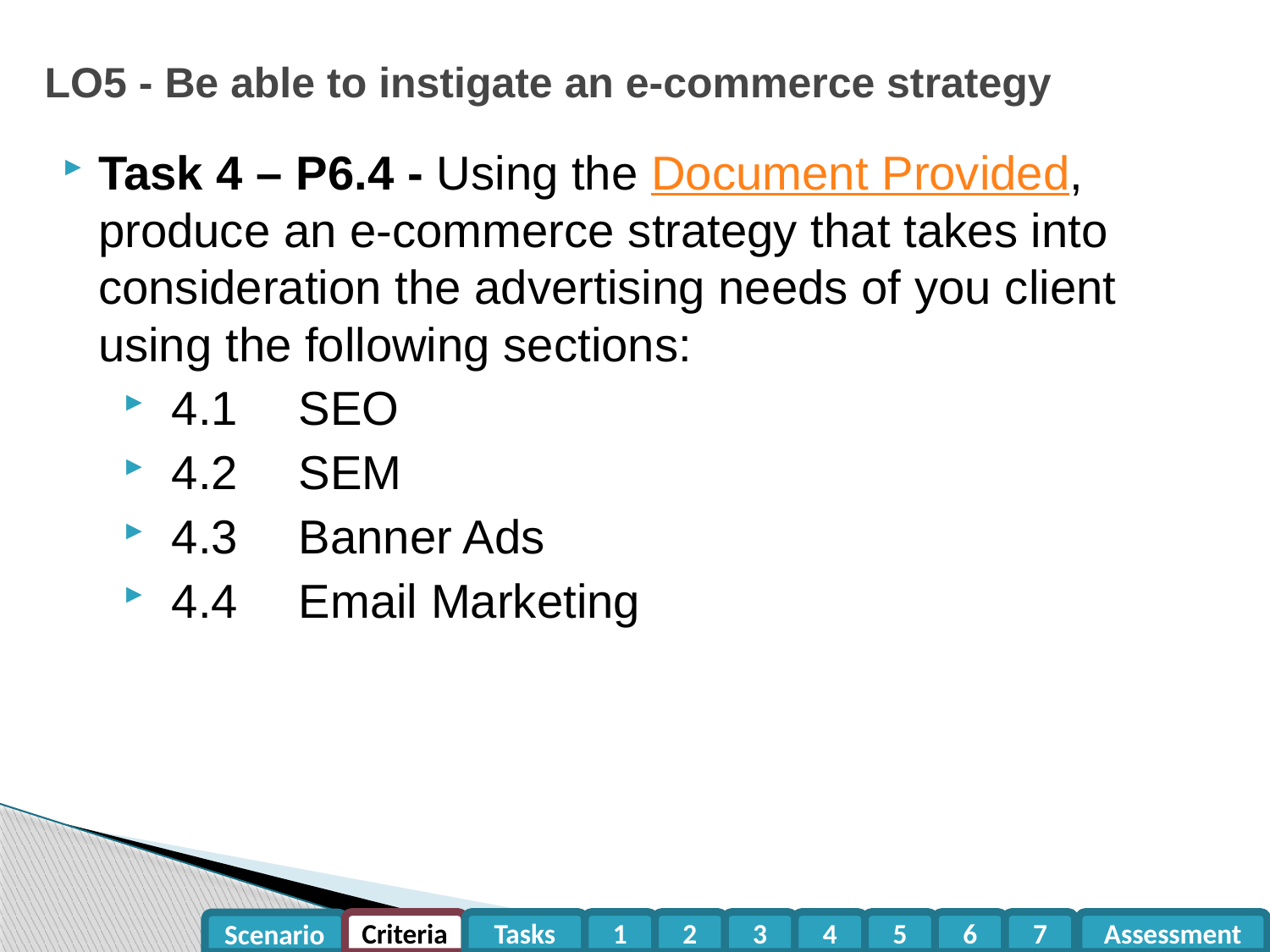

# LO5 - Be able to instigate an e-commerce strategy
Task 4 – P6.4 - Using the Document Provided, produce an e-commerce strategy that takes into consideration the advertising needs of you client using the following sections:
4.1	SEO
4.2	SEM
4.3	Banner Ads
4.4	Email Marketing